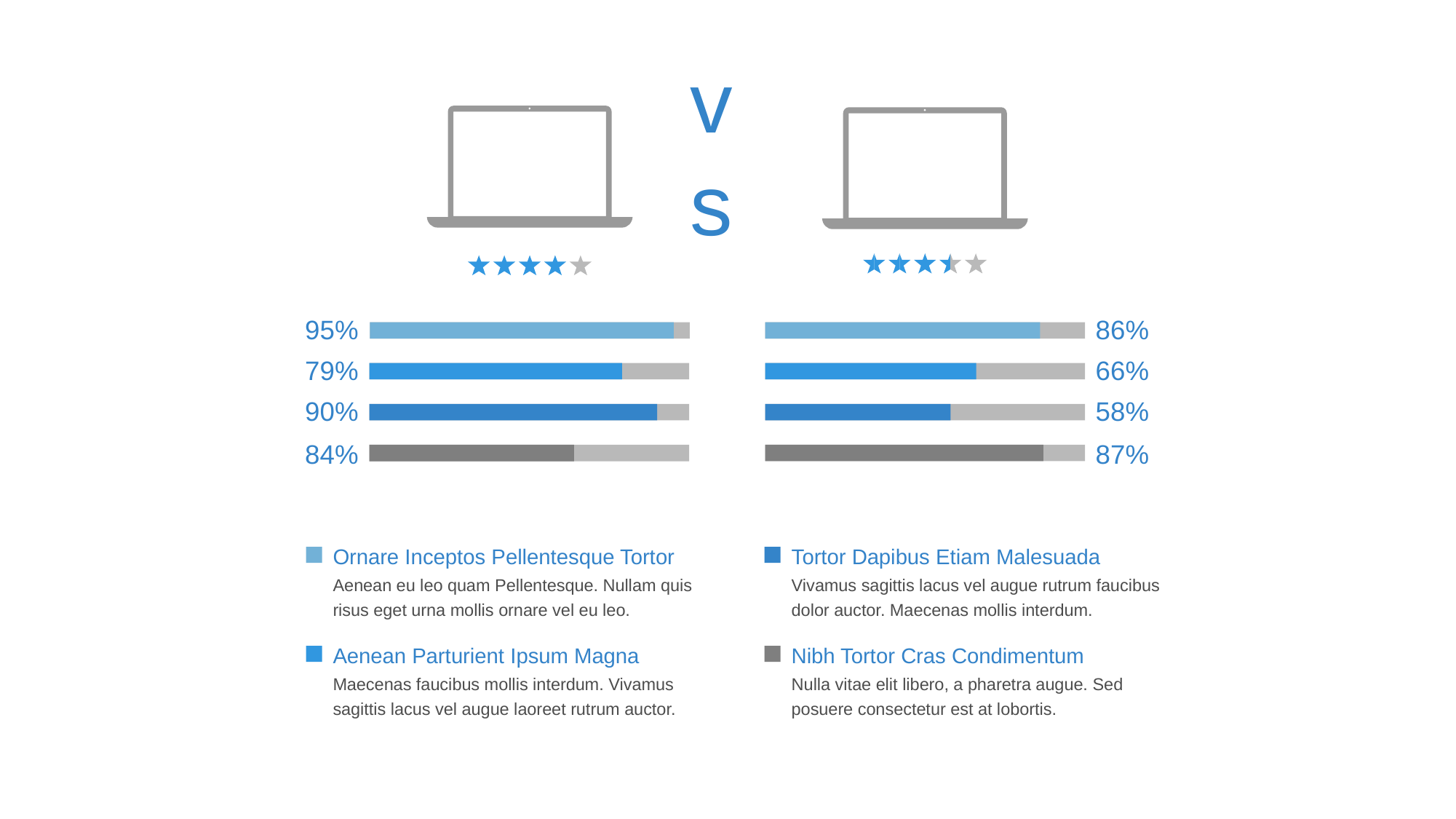

95%

79%

90%

84%

86%

66%

58%

87%

vs
Ornare Inceptos Pellentesque Tortor
Aenean eu leo quam Pellentesque. Nullam quis risus eget urna mollis ornare vel eu leo.

Tortor Dapibus Etiam Malesuada
Vivamus sagittis lacus vel augue rutrum faucibus dolor auctor. Maecenas mollis interdum.

Aenean Parturient Ipsum Magna
Maecenas faucibus mollis interdum. Vivamus sagittis lacus vel augue laoreet rutrum auctor.

Nibh Tortor Cras Condimentum
Nulla vitae elit libero, a pharetra augue. Sed posuere consectetur est at lobortis.